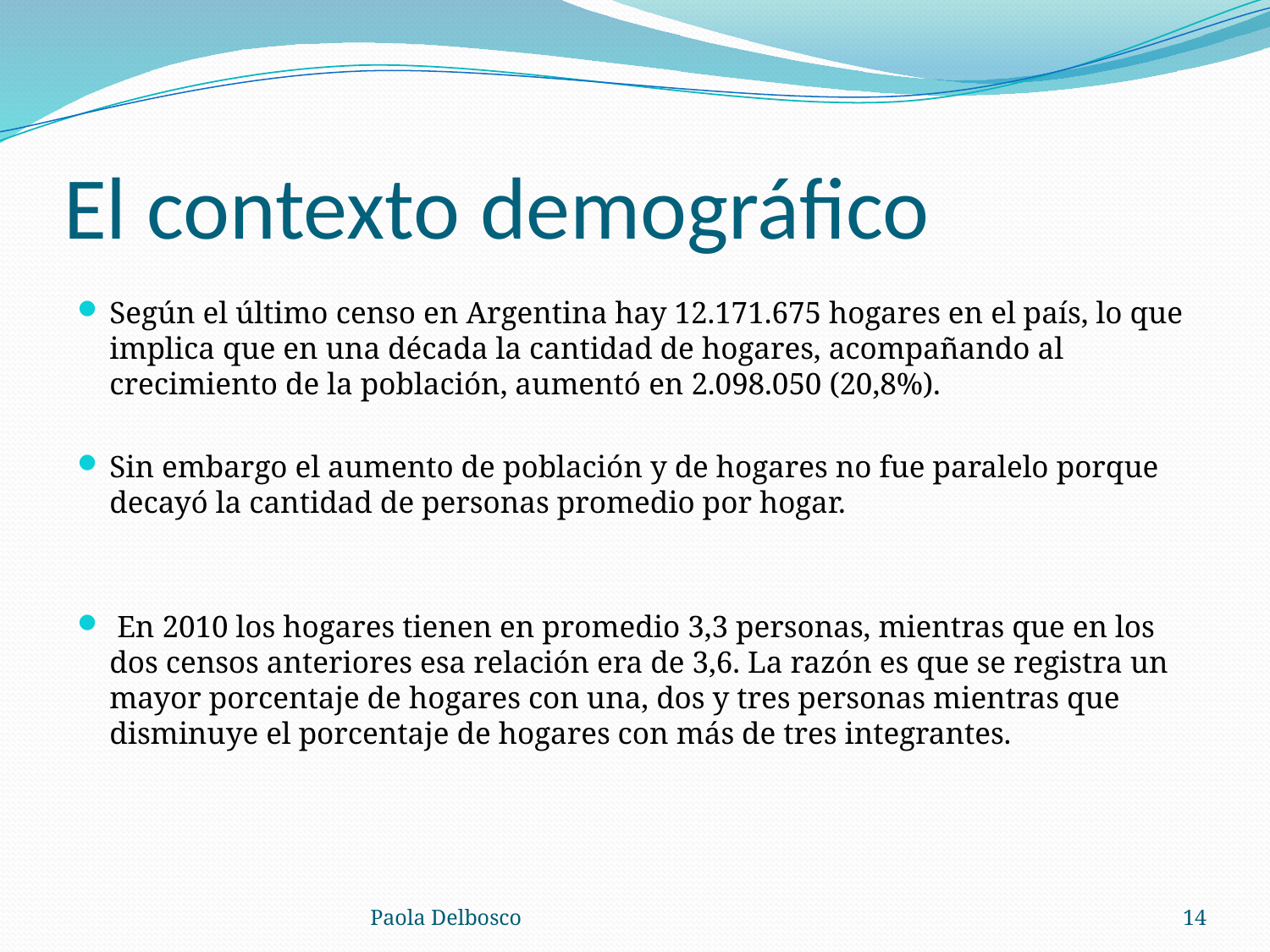

Según el último censo en Argentina hay 12.171.675 hogares en el país, lo que implica que en una década la cantidad de hogares, acompañando al crecimiento de la población, aumentó en 2.098.050 (20,8%).

Sin embargo el aumento de población y de hogares no fue paralelo porque decayó la cantidad de personas promedio por hogar.

 En 2010 los hogares tienen en promedio 3,3 personas, mientras que en los dos censos anteriores esa relación era de 3,6. La razón es que se registra un mayor porcentaje de hogares con una, dos y tres personas mientras que disminuye el porcentaje de hogares con más de tres integrantes.

# El contexto demográfico
Paola Delbosco
14